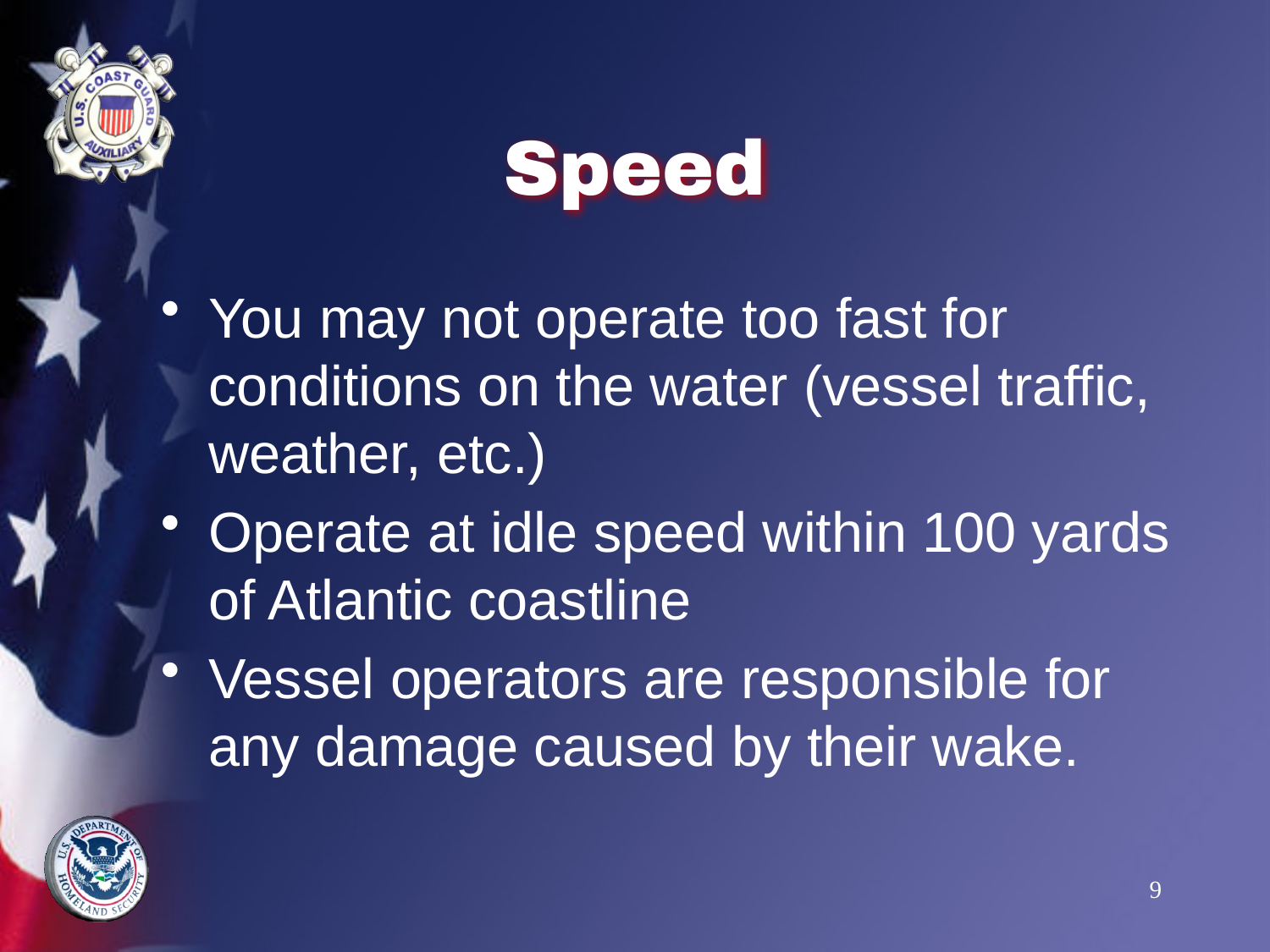

# Speed
You may not operate too fast for conditions on the water (vessel traffic, weather, etc.)
Operate at idle speed within 100 yards of Atlantic coastline
Vessel operators are responsible for any damage caused by their wake.

9